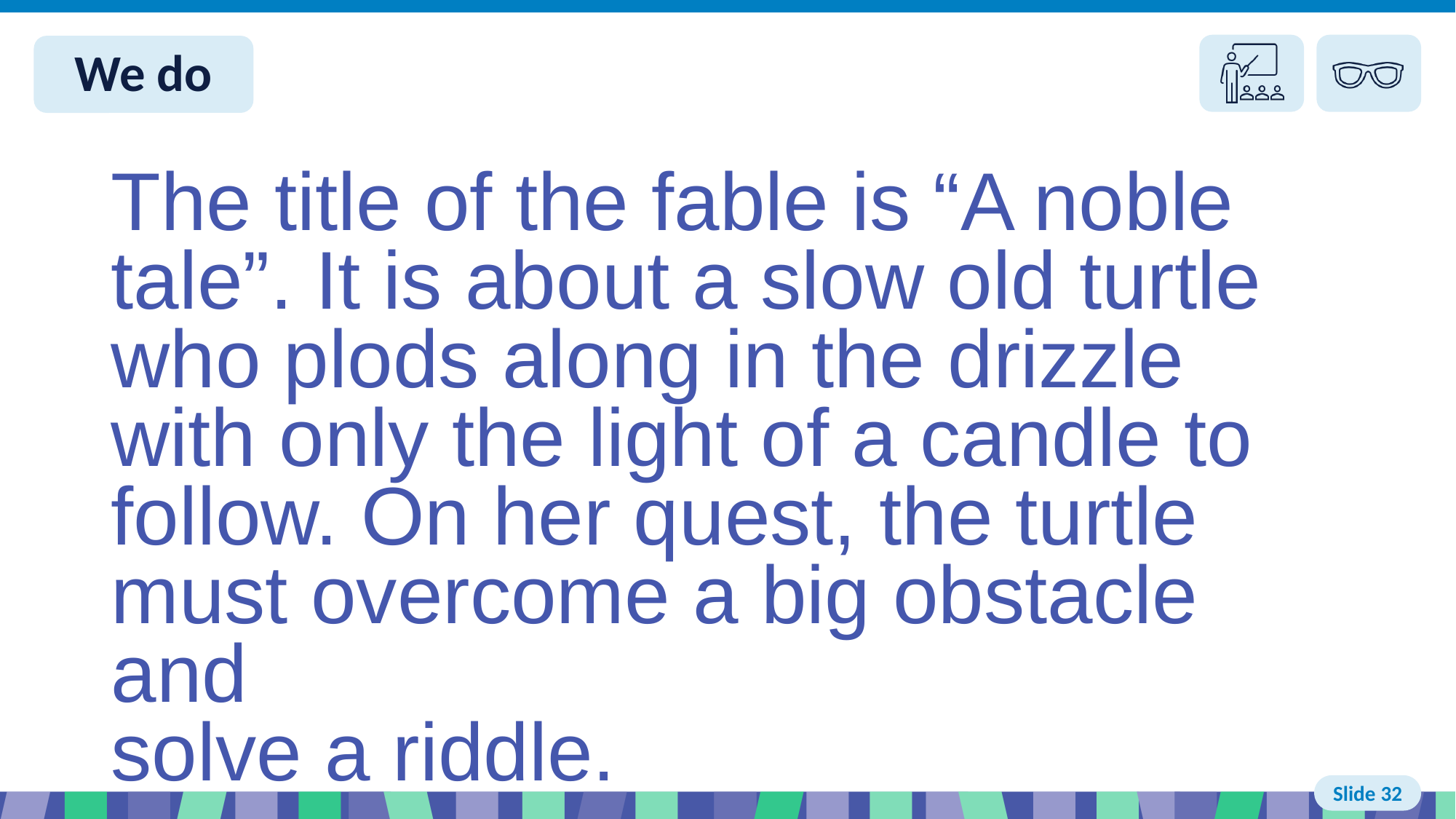

Slide 32 We do
The title of the fable is “A noble tale”. It is about a slow old turtle who plods along in the drizzle with only the light of a candle to follow. On her quest, the turtle must overcome a big obstacle and
solve a riddle.